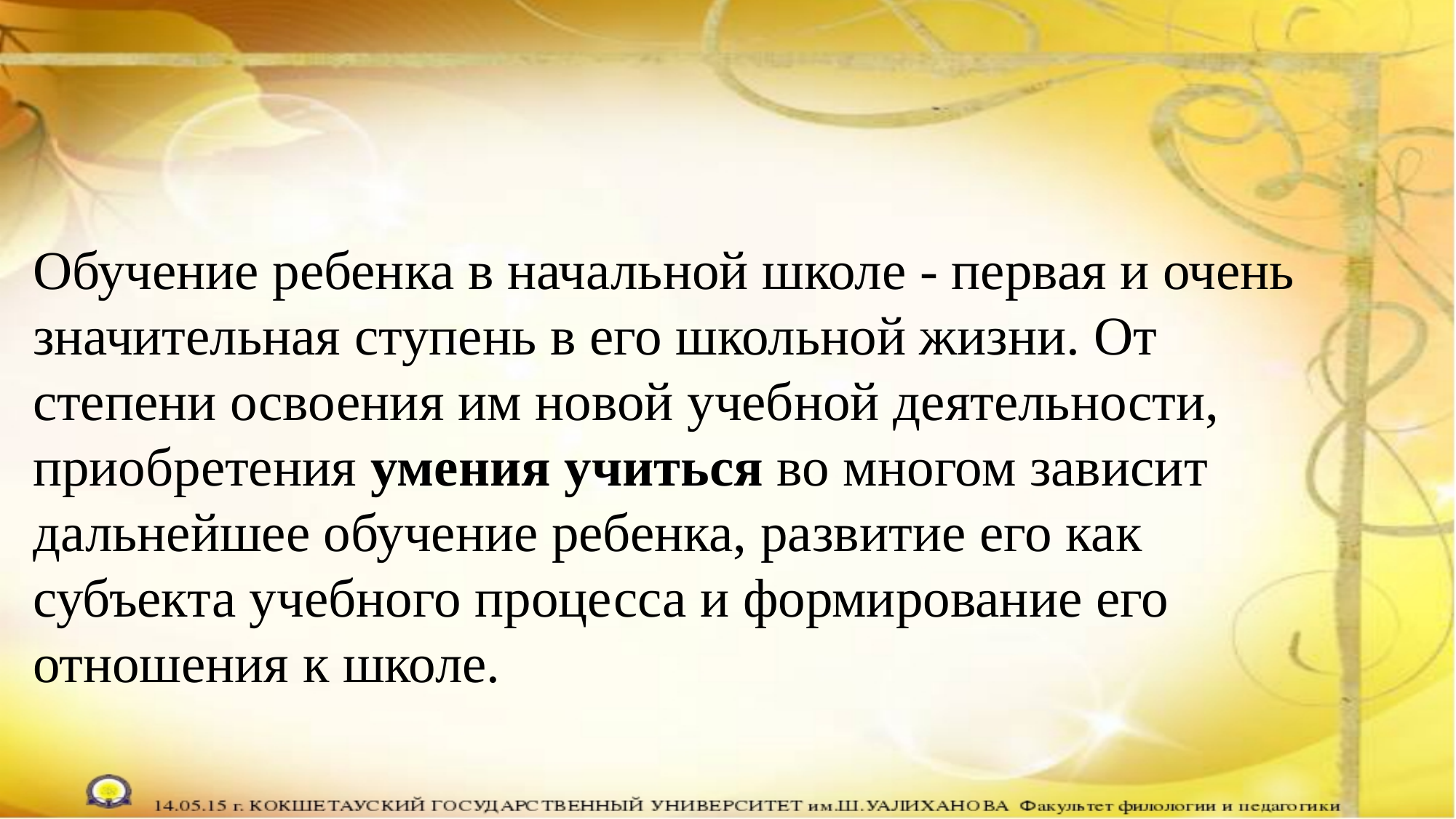

Обучение ребенка в начальной школе - первая и очень значительная ступень в его школьной жизни. От степени освоения им новой учебной деятельности, приобретения умения учиться во многом зависит дальнейшее обучение ребенка, развитие его как субъекта учебного процесса и формирование его отношения к школе.